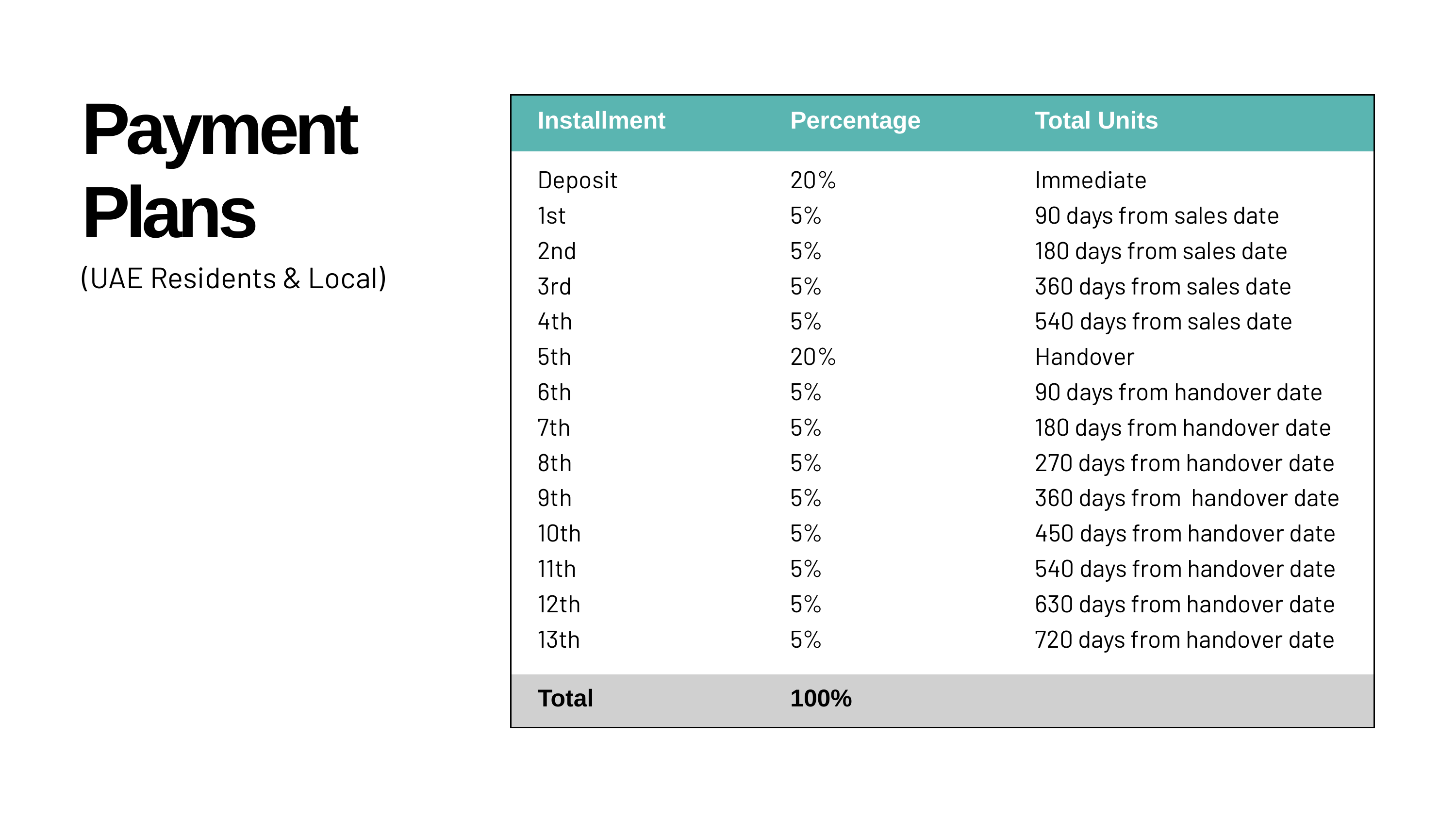

Payment Plans

Installment
Percentage
Total Units
Deposit
20%
Immediate
1st
5%
90 days from sales date
2nd
5%
180 days from sales date
(UAE Residents & Local)
3rd
5%
360 days from sales date
4th
5%
540 days from sales date
5th
20%
Handover
6th
5%
90 days from handover date
7th
5%
180 days from handover date
8th
5%
270 days from handover date
9th
5%
360 days from  handover date
10th
5%
450 days from handover date
11th
5%
540 days from handover date
12th
5%
630 days from handover date
13th
5%
720 days from handover date

Total
100%